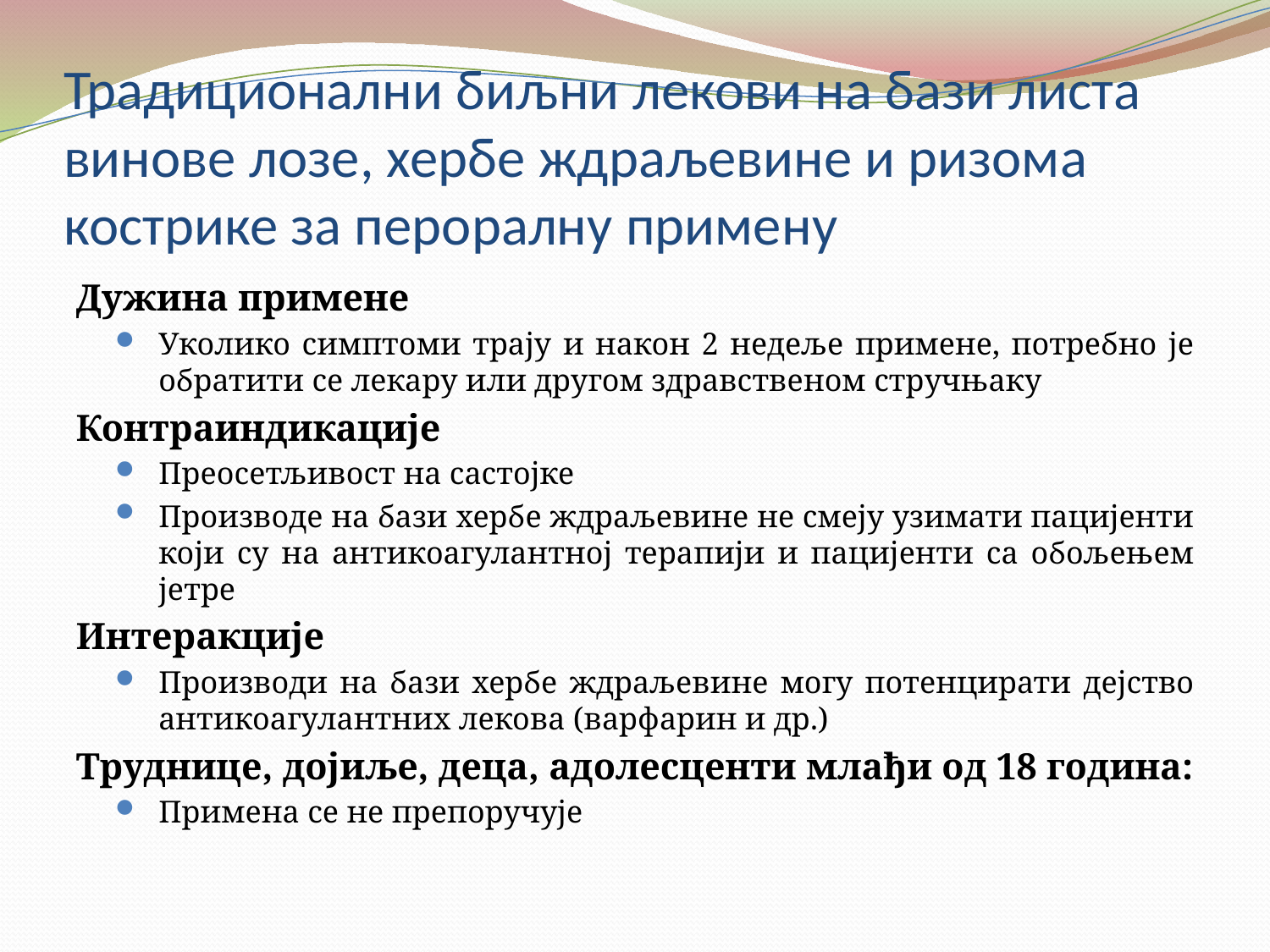

# Традиционални биљни лекови на бази листа винове лозе, хербе ждраљевине и ризома кострике за пероралну примену
Дужина примене
Уколико симптоми трају и након 2 недеље примене, потребно је обратити се лекару или другом здравственом стручњаку
Контраиндикације
Преосетљивост на састојке
Производе на бази хербе ждраљевине не смеју узимати пацијенти који су на антикоагулантној терапији и пацијенти са обољењем јетре
Интеракције
Производи на бази хербе ждраљевине могу потенцирати дејство антикоагулантних лекова (варфарин и др.)
Труднице, дојиље, деца, адолесценти млађи од 18 година:
Примена се не препоручује